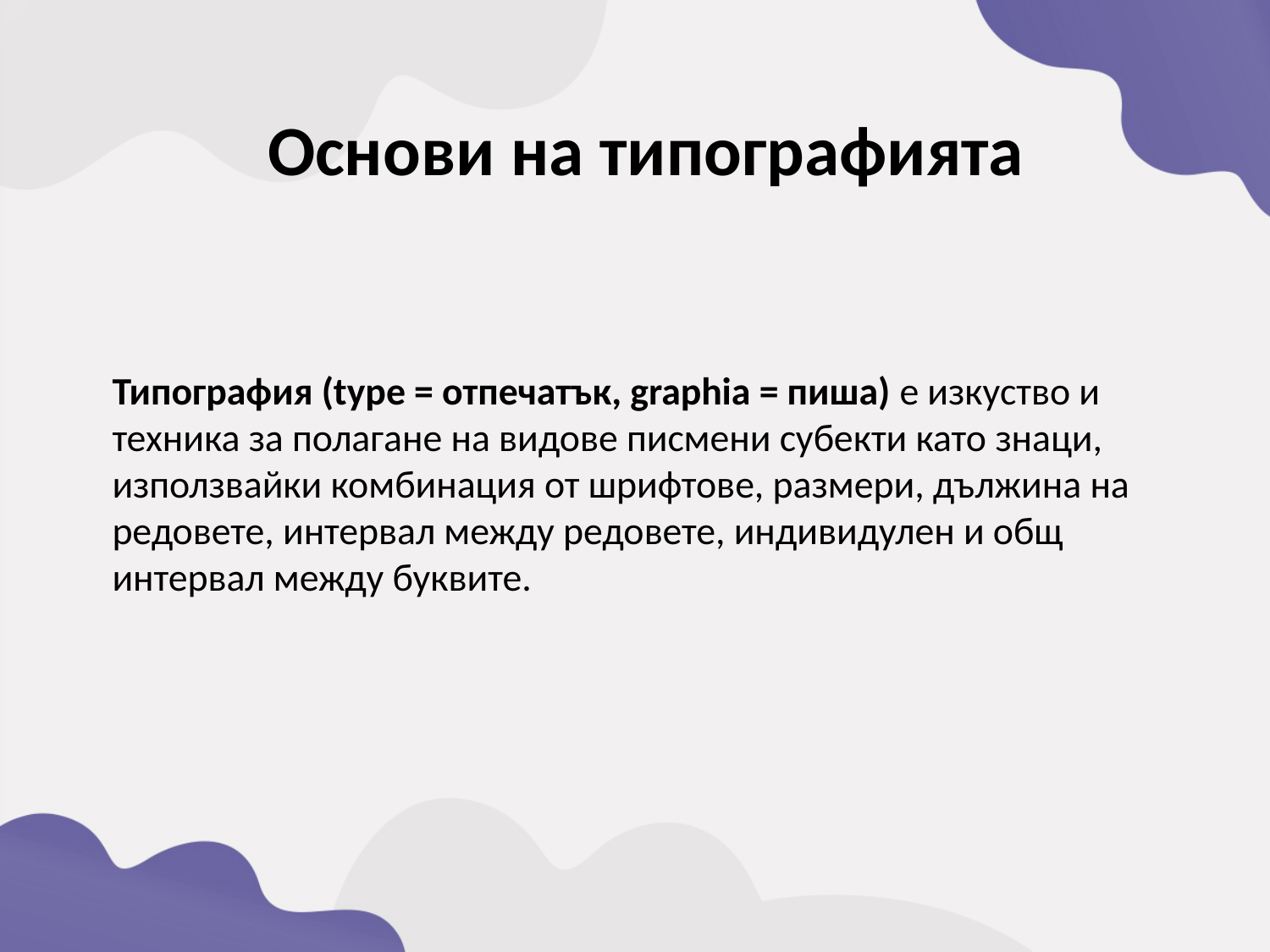

Основи на типографията
	Типография (type = отпечатък, graphia = пиша) е изкуство и техника за полагане на видове писмени субекти като знаци, използвайки комбинация от шрифтове, размери, дължина на редовете, интервал между редовете, индивидулен и общ интервал между буквите.